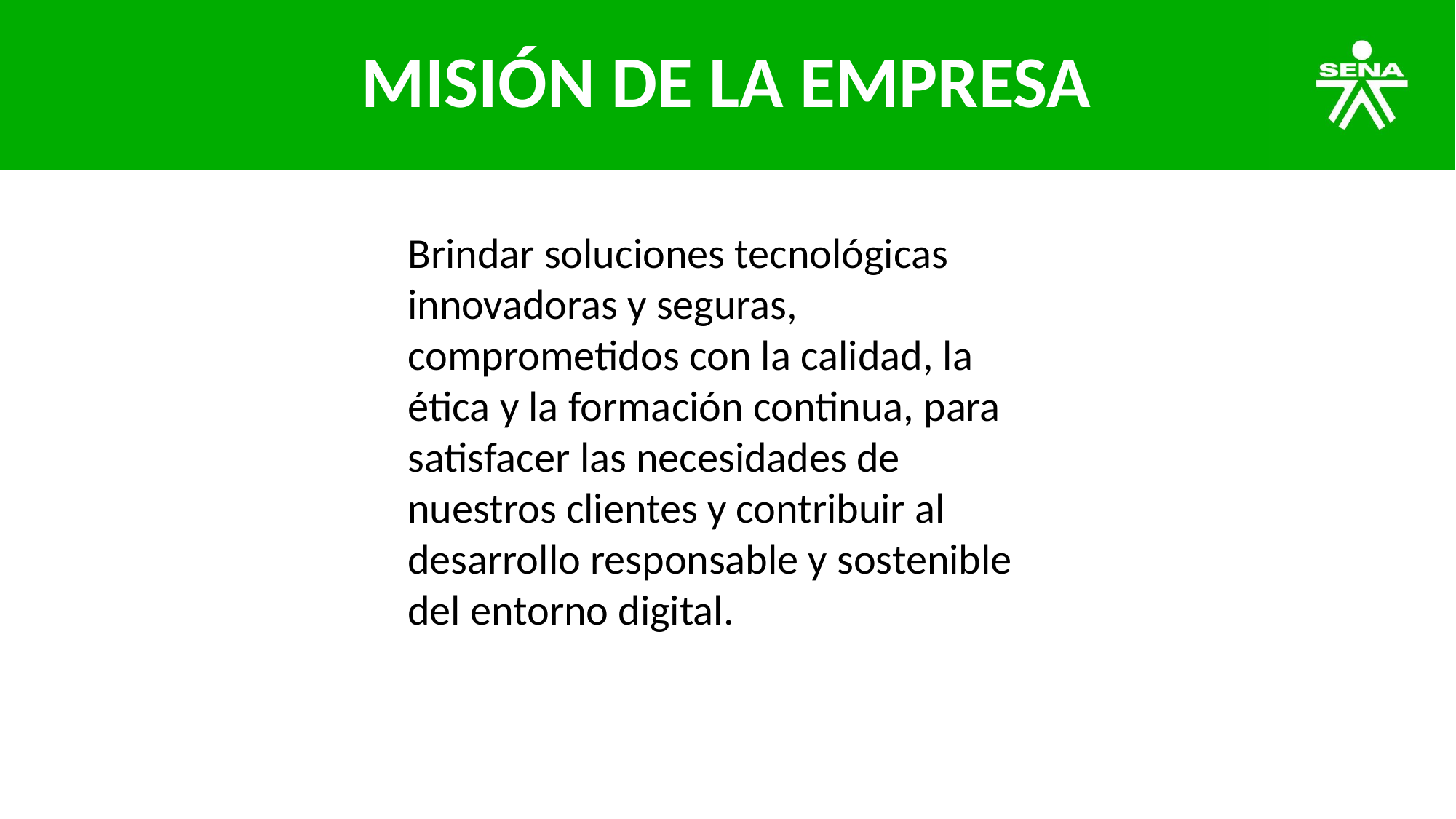

# MISIÓN DE LA EMPRESA
Brindar soluciones tecnológicas innovadoras y seguras, comprometidos con la calidad, la ética y la formación continua, para satisfacer las necesidades de nuestros clientes y contribuir al desarrollo responsable y sostenible del entorno digital.